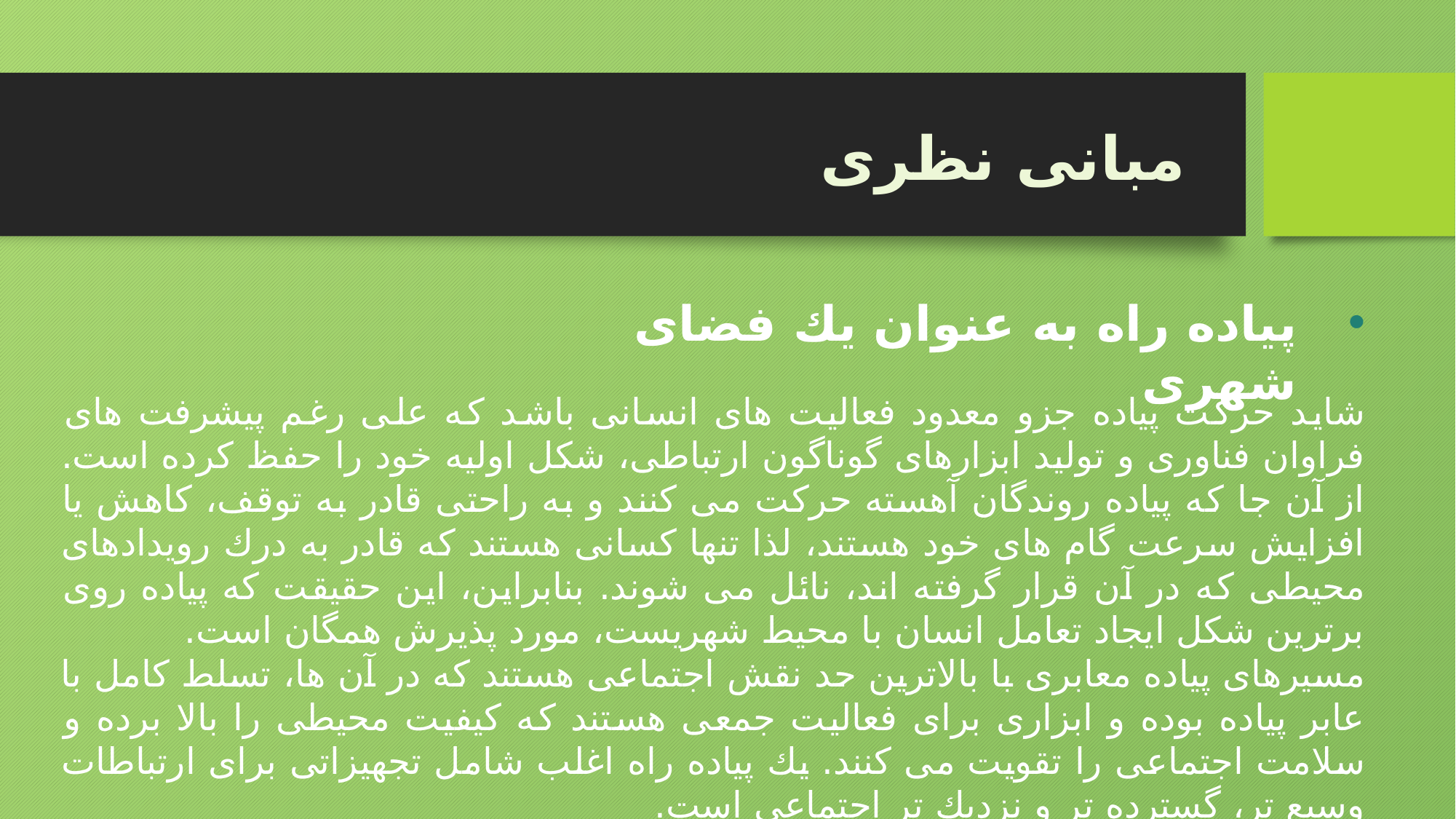

مبانی نظری
پياده راه به عنوان يك فضاى شهرى
شايد حركت پياده جزو معدود فعاليت هاى انسانى باشد كه على رغم پيشرفت هاى فراوان فناورى و توليد ابزارهاى گوناگون ارتباطى، شكل اوليه خود را حفظ كرده است. از آن جا كه پياده روندگان آهسته حركت مى كنند و به راحتى قادر به توقف، كاهش يا افزايش سرعت گام هاى خود هستند، لذا تنها كسانى هستند كه قادر به درك رويدادهاى محيطى كه در آن قرار گرفته اند، نائل مى شوند. بنابراين، اين حقيقت كه پياده روى برترين شكل ايجاد تعامل انسان با محيط شهريست، مورد پذيرش همگان است.
مسيرهاى پياده معابرى با بالاترين حد نقش اجتماعى هستند كه در آن ها، تسلط كامل با عابر پياده بوده و ابزارى براى فعاليت جمعى هستند كه كيفيت محيطى را بالا برده و سلامت اجتماعى را تقويت مى كنند. يك پياده راه اغلب شامل تجهيزاتى براى ارتباطات وسيع تر، گسترده تر و نزديك تر اجتماعى است.